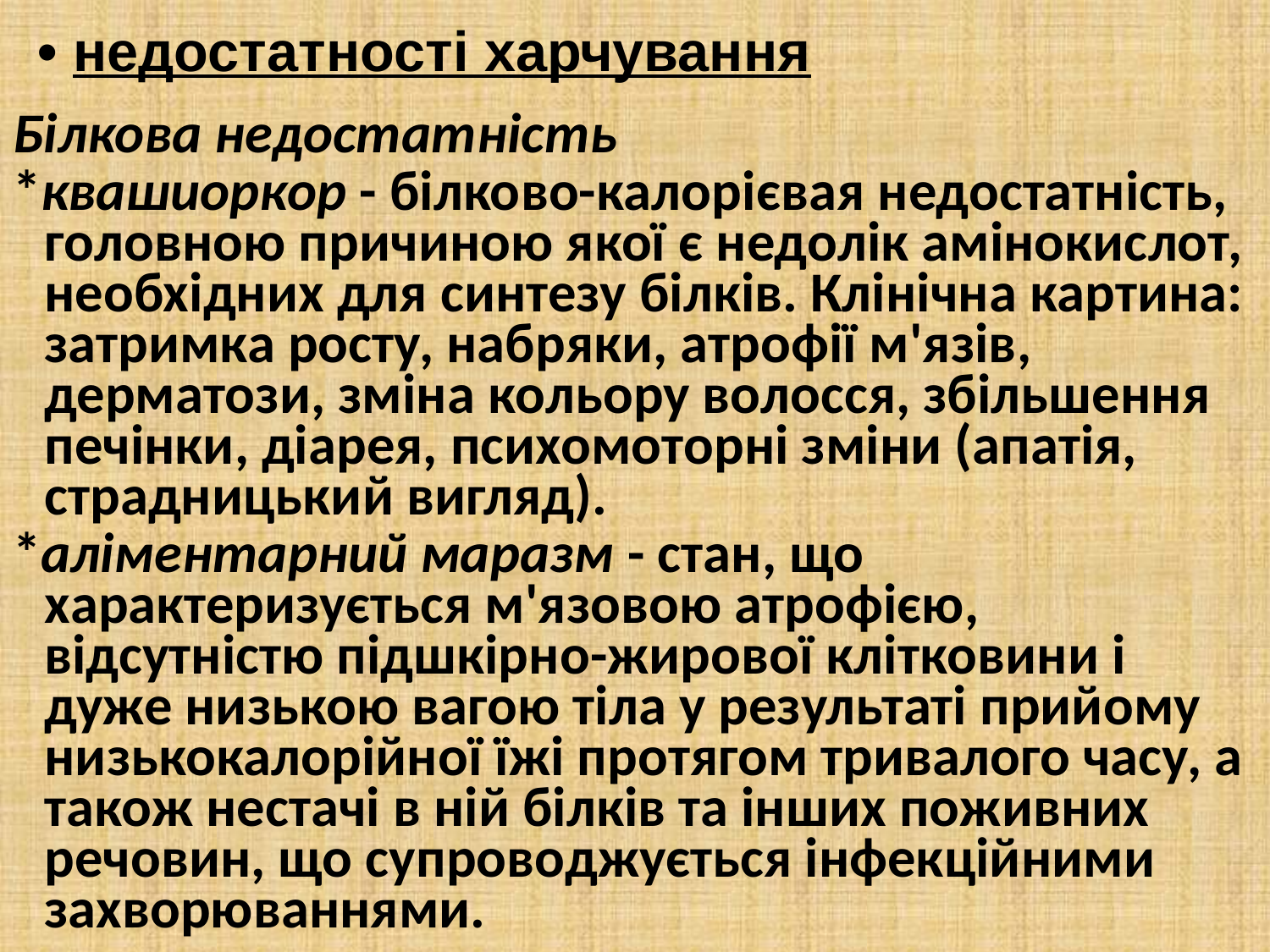

# • недостатності харчування
Білкова недостатність
*квашиоркор - білково-калорієвая недостатність, головною причиною якої є недолік амінокислот, необхідних для синтезу білків. Клінічна картина: затримка росту, набряки, атрофії м'язів, дерматози, зміна кольору волосся, збільшення печінки, діарея, психомоторні зміни (апатія, страдницький вигляд).
*аліментарний маразм - стан, що характеризується м'язовою атрофією, відсутністю підшкірно-жирової клітковини і дуже низькою вагою тіла у результаті прийому низькокалорійної їжі протягом тривалого часу, а також нестачі в ній білків та інших поживних речовин, що супроводжується інфекційними захворюваннями.